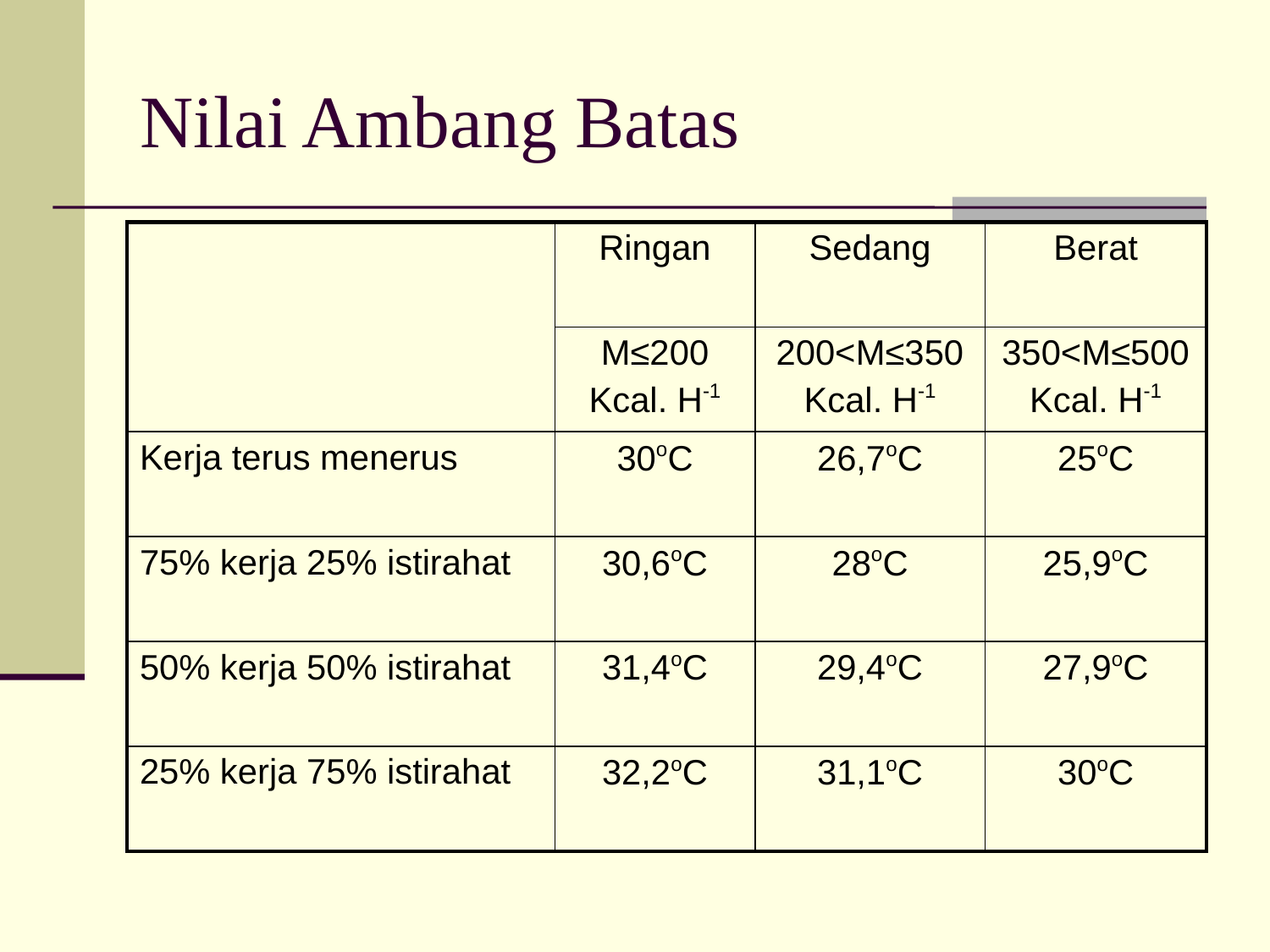

# Nilai Ambang Batas
|  | Ringan | Sedang | Berat |
| --- | --- | --- | --- |
|  | M≤200 Kcal. H-1 | 200<M≤350 Kcal. H-1 | 350<M≤500 Kcal. H-1 |
| Kerja terus menerus | 30oC | 26,7oC | 25oC |
| 75% kerja 25% istirahat | 30,6oC | 28oC | 25,9oC |
| 50% kerja 50% istirahat | 31,4oC | 29,4oC | 27,9oC |
| 25% kerja 75% istirahat | 32,2oC | 31,1oC | 30oC |